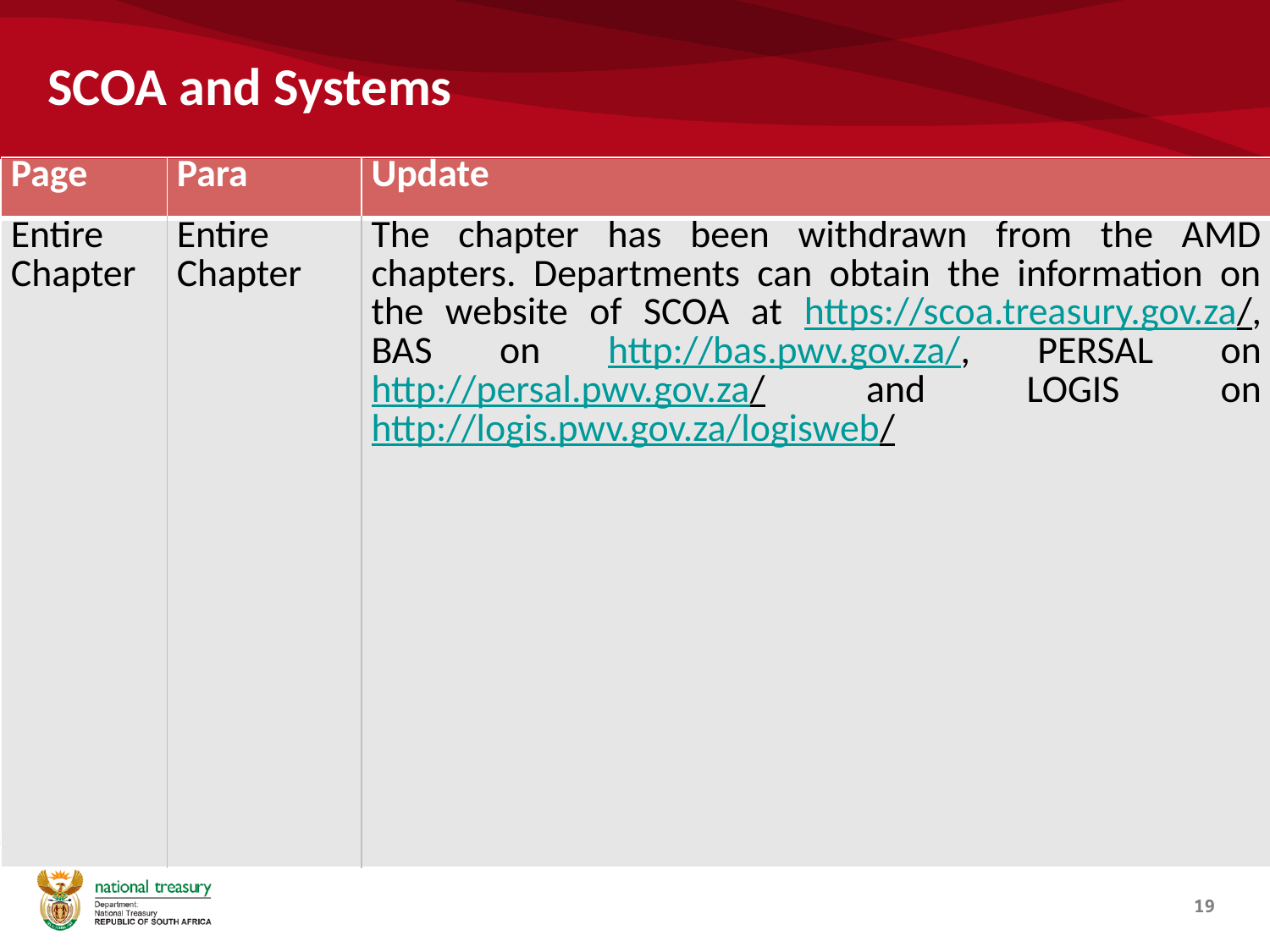

# SCOA and Systems

| Page | Para | Update |
| --- | --- | --- |
| Entire Chapter | Entire Chapter | The chapter has been withdrawn from the AMD chapters. Departments can obtain the information on the website of SCOA at https://scoa.treasury.gov.za/, BAS on http://bas.pwv.gov.za/, PERSAL on http://persal.pwv.gov.za/ and LOGIS on http://logis.pwv.gov.za/logisweb/ |
19